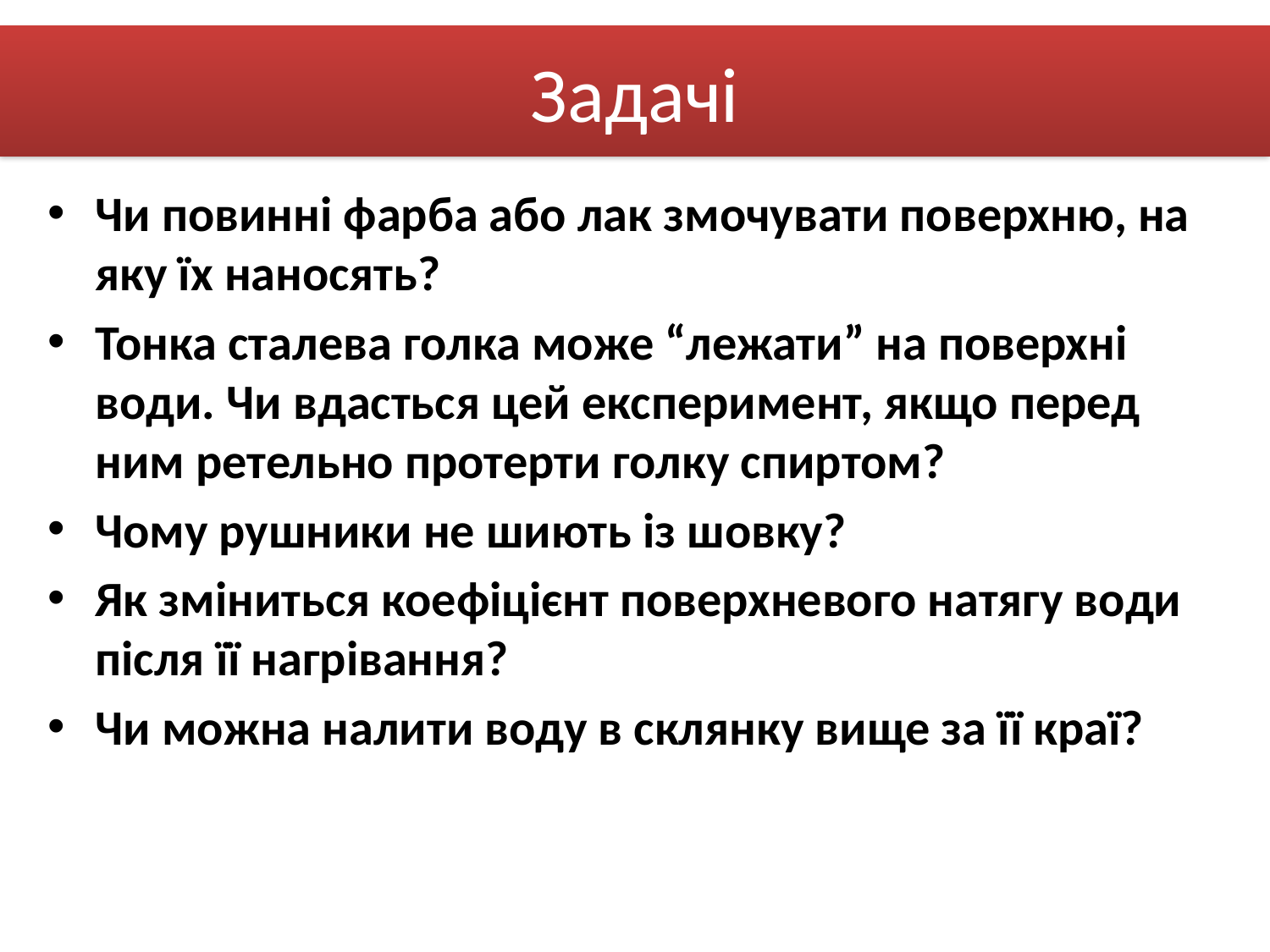

# Задачі
Чи повинні фарба або лак змочувати поверхню, на яку їх наносять?
Тонка сталева голка може “лежати” на поверхні води. Чи вдасться цей експеримент, якщо перед ним ретельно протерти голку спиртом?
Чому рушники не шиють із шовку?
Як зміниться коефіцієнт поверхневого натягу води після її нагрівання?
Чи можна налити воду в склянку вище за її краї?